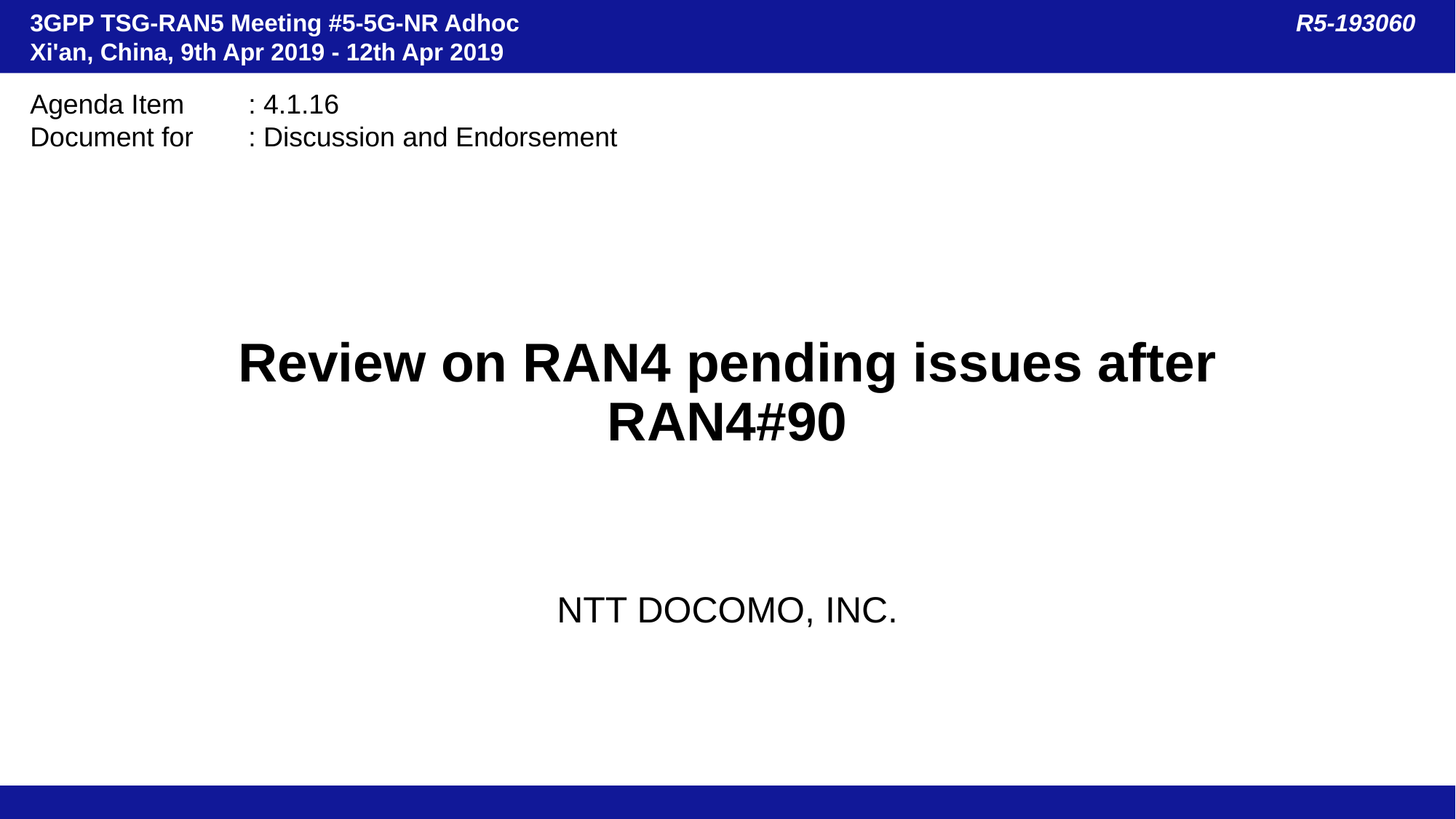

3GPP TSG-RAN5 Meeting #5-5G-NR Adhoc						                          R5-193060
Xi'an, China, 9th Apr 2019 - 12th Apr 2019
Agenda Item	: 4.1.16
Document for	: Discussion and Endorsement
# Review on RAN4 pending issues after RAN4#90
NTT DOCOMO, INC.